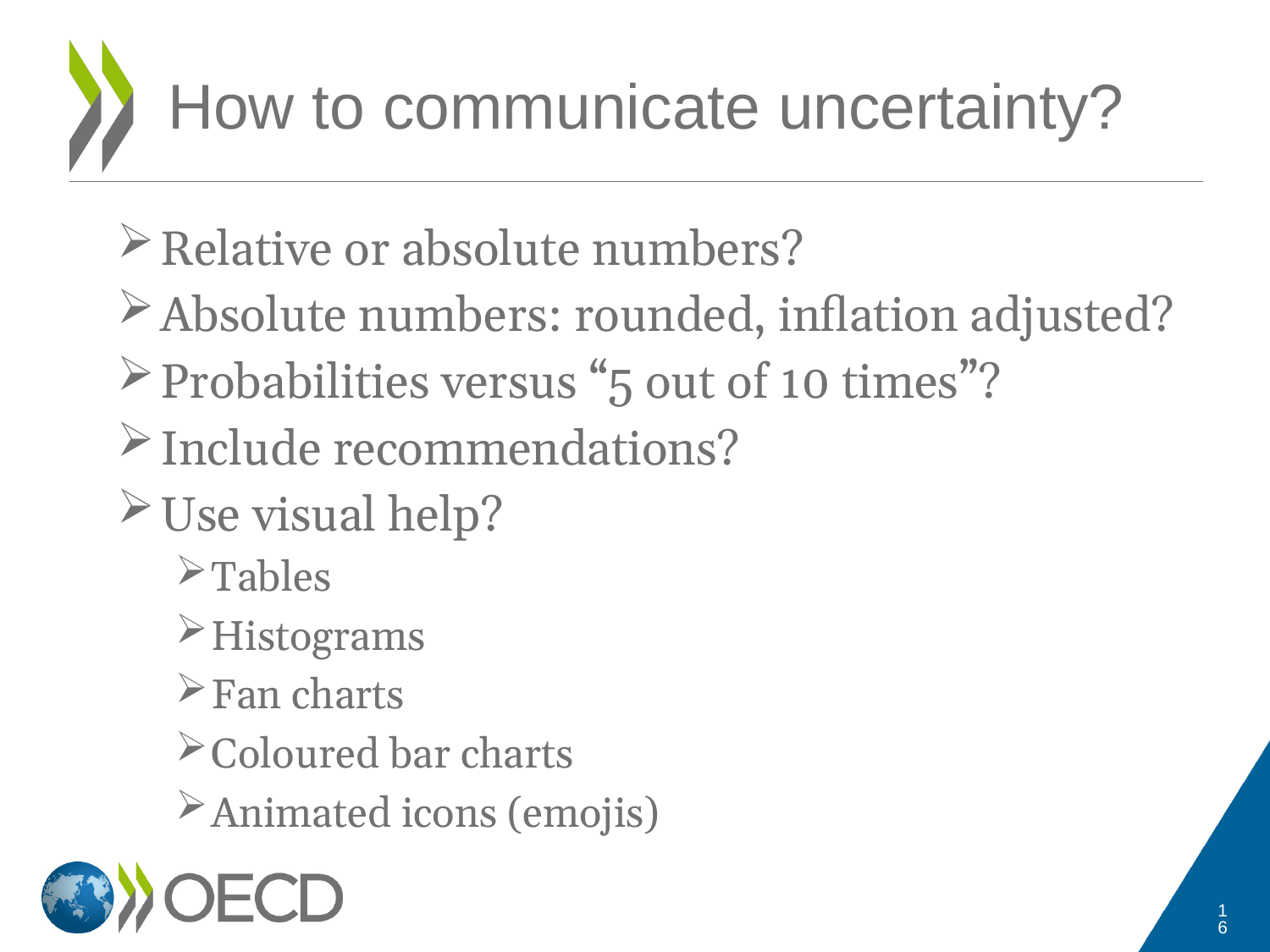

# How to communicate uncertainty?
Relative or absolute numbers?
Absolute numbers: rounded, inflation adjusted?
Probabilities versus “5 out of 10 times”?
Include recommendations?
Use visual help?
Tables
Histograms
Fan charts
Coloured bar charts
Animated icons (emojis)
16